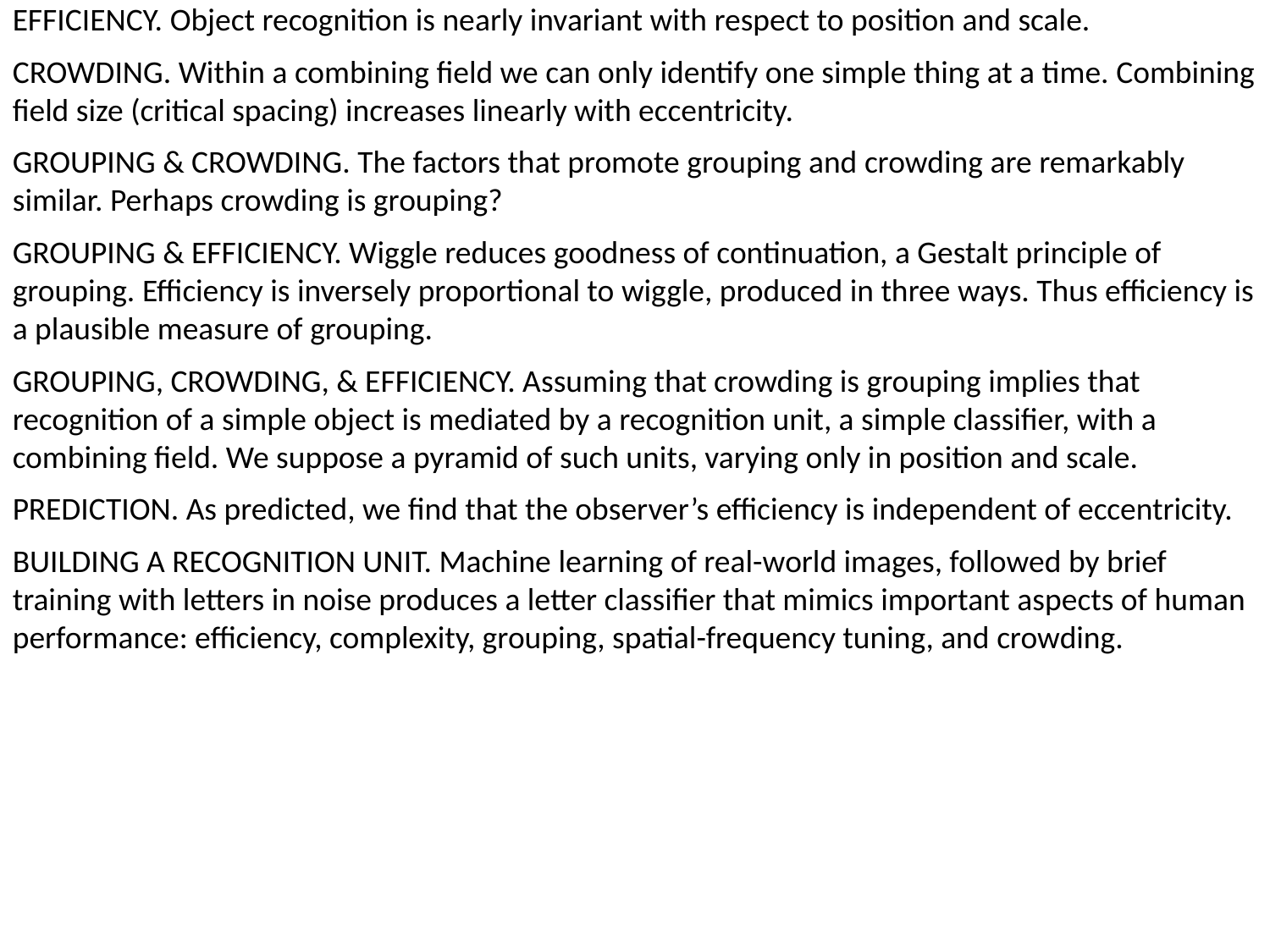

EFFICIENCY. Object recognition is nearly invariant with respect to position and scale.
CROWDING. Within a combining field we can only identify one simple thing at a time. Combining field size (critical spacing) increases linearly with eccentricity.
GROUPING & CROWDING. The factors that promote grouping and crowding are remarkably similar. Perhaps crowding is grouping?
GROUPING & EFFICIENCY. Wiggle reduces goodness of continuation, a Gestalt principle of grouping. Efficiency is inversely proportional to wiggle, produced in three ways. Thus efficiency is a plausible measure of grouping.
GROUPING, CROWDING, & EFFICIENCY. Assuming that crowding is grouping implies that recognition of a simple object is mediated by a recognition unit, a simple classifier, with a combining field. We suppose a pyramid of such units, varying only in position and scale.
PREDICTION. As predicted, we find that the observer’s efficiency is independent of eccentricity.
BUILDING A RECOGNITION UNIT. Machine learning of real-world images, followed by brief training with letters in noise produces a letter classifier that mimics important aspects of human performance: efficiency, complexity, grouping, spatial-frequency tuning, and crowding.